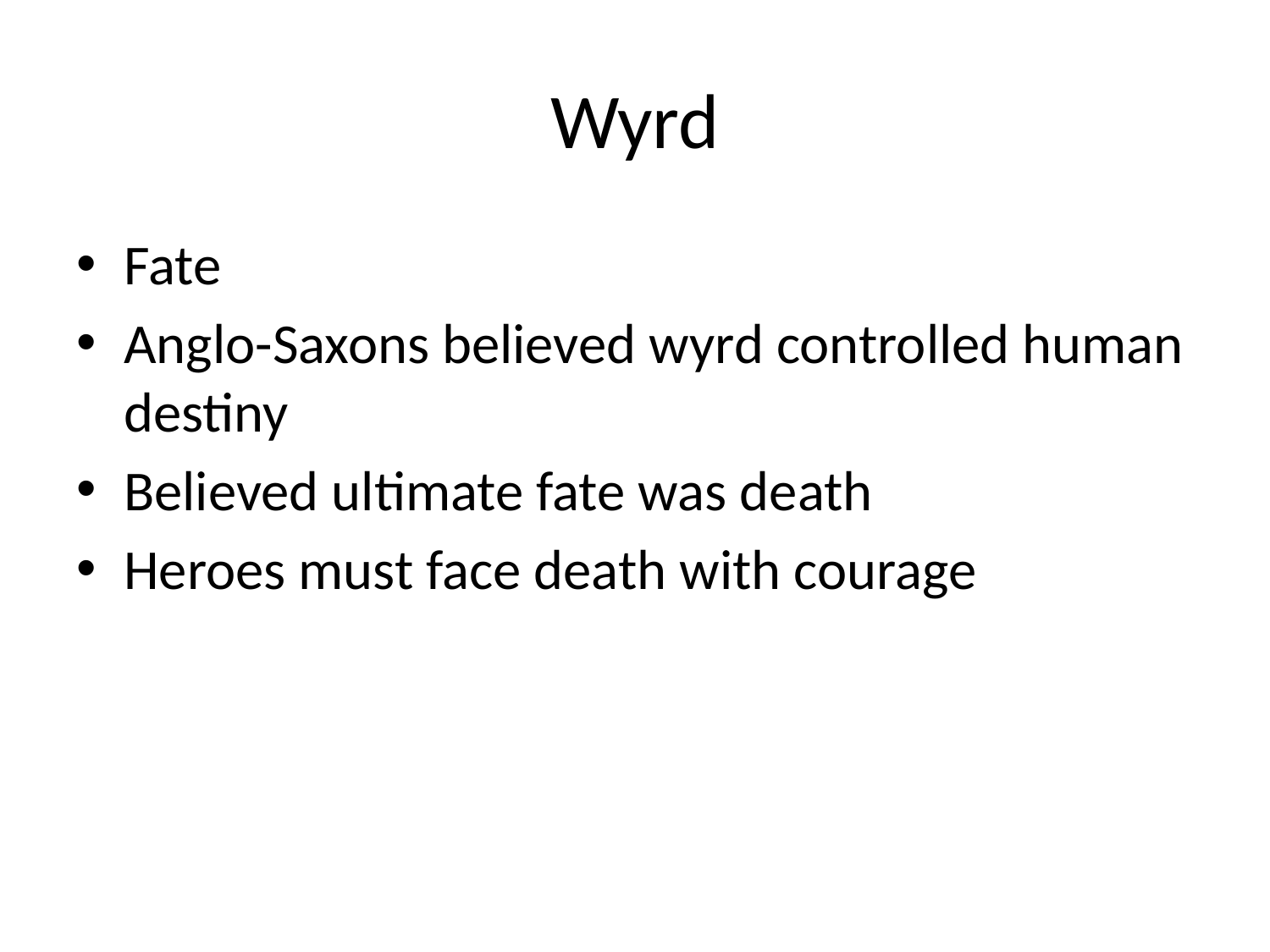

# Wyrd
Fate
Anglo-Saxons believed wyrd controlled human destiny
Believed ultimate fate was death
Heroes must face death with courage